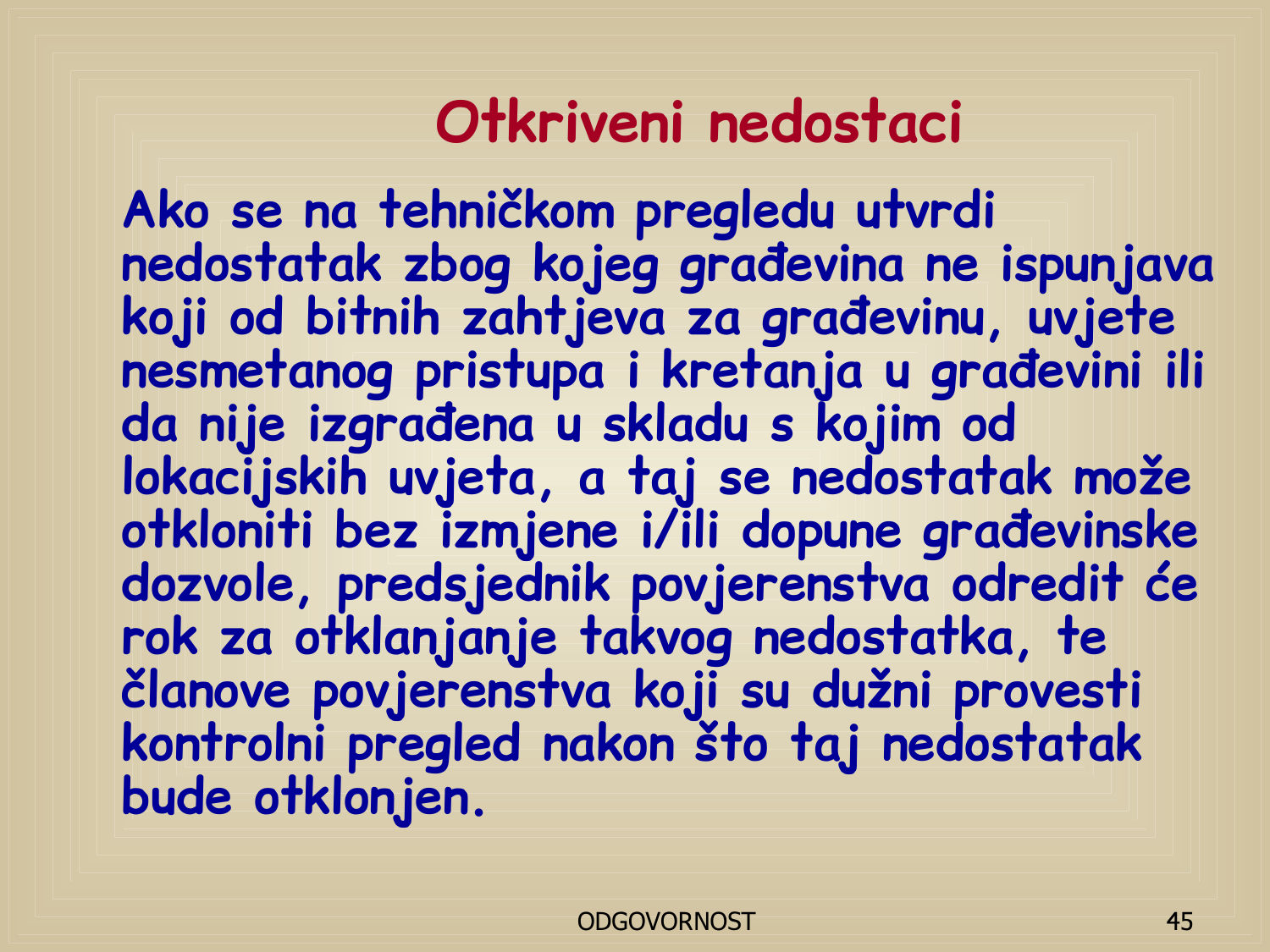

# Otkriveni nedostaci
Ako se na tehničkom pregledu utvrdi nedostatak zbog kojeg građevina ne ispunjava koji od bitnih zahtjeva za građevinu, uvjete nesmetanog pristupa i kretanja u građevini ili da nije izgrađena u skladu s kojim od lokacijskih uvjeta, a taj se nedostatak može otkloniti bez izmjene i/ili dopune građevinske dozvole, predsjednik povjerenstva odredit će rok za otklanjanje takvog nedostatka, te članove povjerenstva koji su dužni provesti kontrolni pregled nakon što taj nedostatak bude otklonjen.
ODGOVORNOST
45